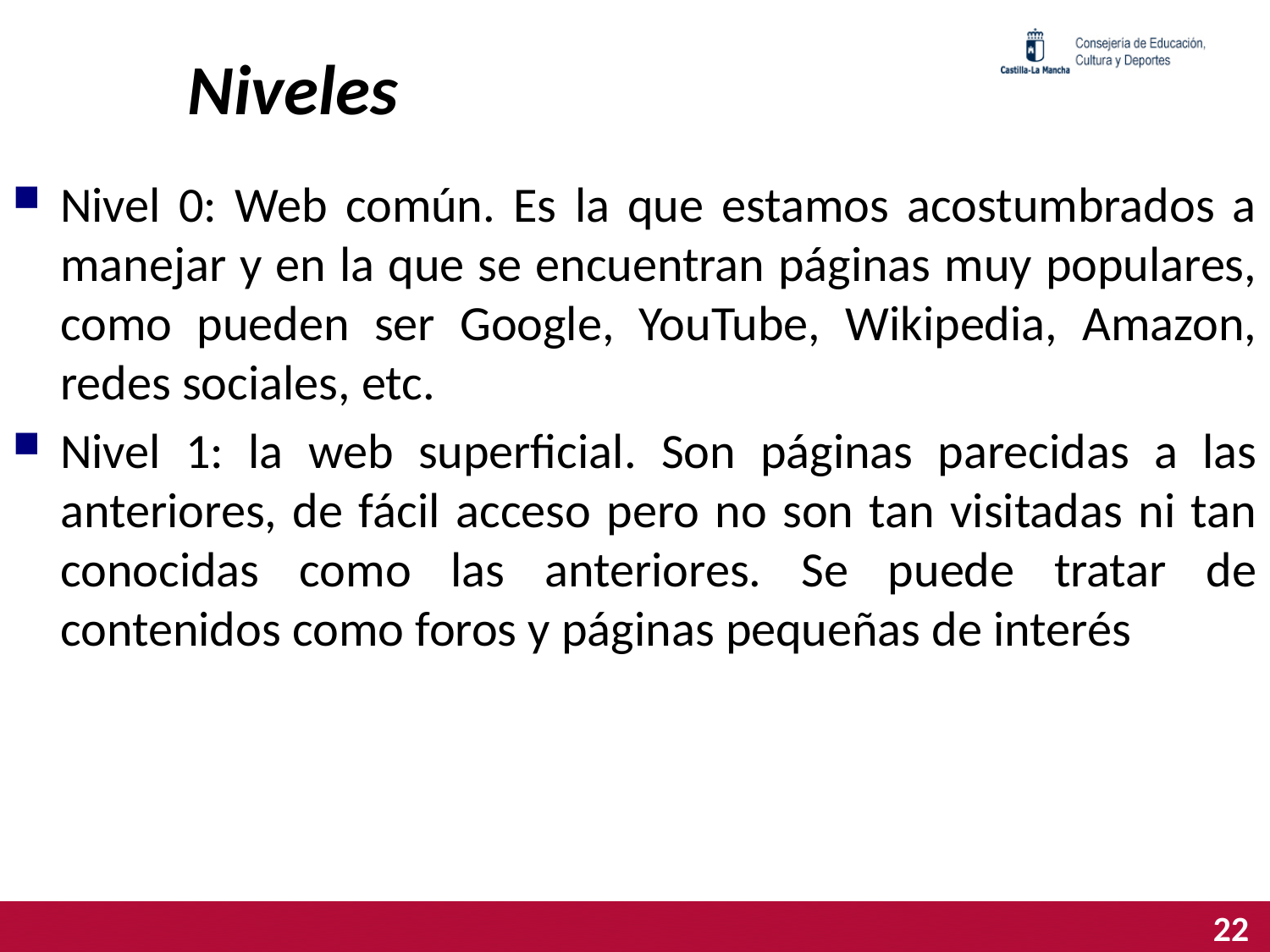

# Niveles
Nivel 0: Web común. Es la que estamos acostumbrados a manejar y en la que se encuentran páginas muy populares, como pueden ser Google, YouTube, Wikipedia, Amazon, redes sociales, etc.
Nivel 1: la web superficial. Son páginas parecidas a las anteriores, de fácil acceso pero no son tan visitadas ni tan conocidas como las anteriores. Se puede tratar de contenidos como foros y páginas pequeñas de interés